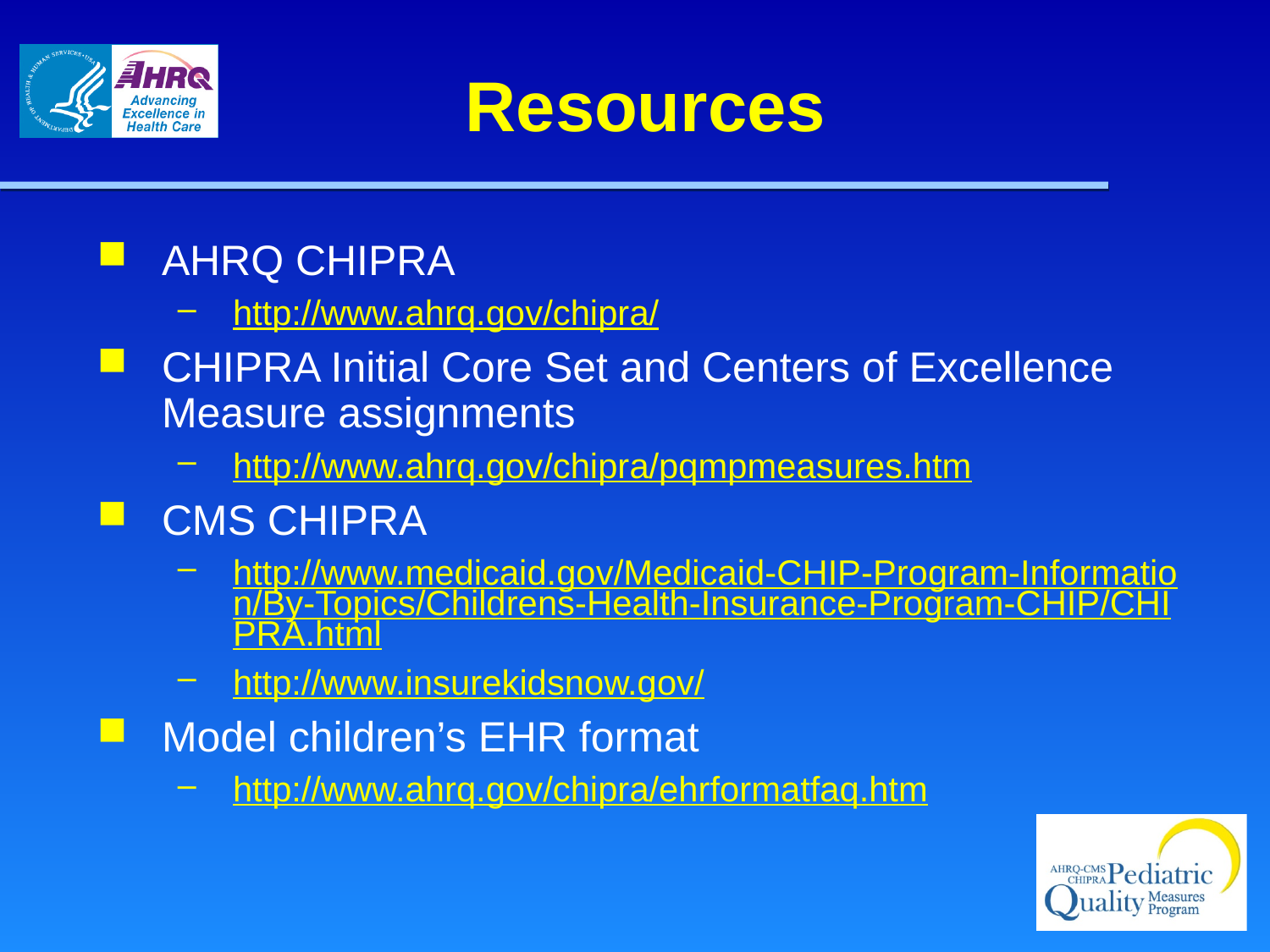

# Resources
AHRQ CHIPRA
http://www.ahrq.gov/chipra/
CHIPRA Initial Core Set and Centers of Excellence Measure assignments
http://www.ahrq.gov/chipra/pqmpmeasures.htm
CMS CHIPRA
http://www.medicaid.gov/Medicaid-CHIP-Program-Information/By-Topics/Childrens-Health-Insurance-Program-CHIP/CHIPRA.html
http://www.insurekidsnow.gov/
Model children’s EHR format
http://www.ahrq.gov/chipra/ehrformatfaq.htm